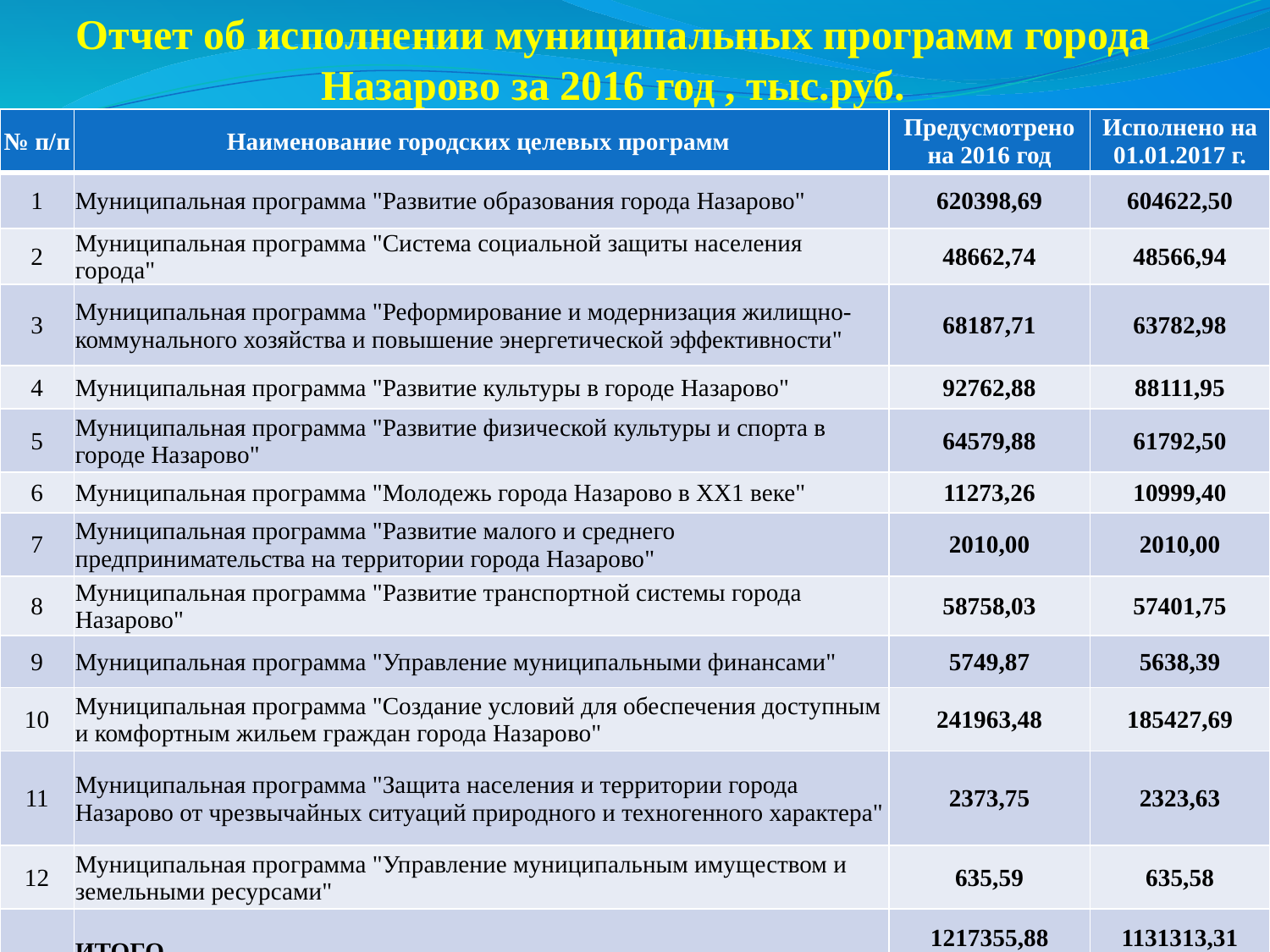

# Отчет об исполнении муниципальных программ города Назарово за 2016 год , тыс.руб.
| № п/п | Наименование городских целевых программ | Предусмотрено на 2016 год | Исполнено на 01.01.2017 г. |
| --- | --- | --- | --- |
| 1 | Муниципальная программа "Развитие образования города Назарово" | 620398,69 | 604622,50 |
| 2 | Муниципальная программа "Система социальной защиты населения города" | 48662,74 | 48566,94 |
| 3 | Муниципальная программа "Реформирование и модернизация жилищно-коммунального хозяйства и повышение энергетической эффективности" | 68187,71 | 63782,98 |
| 4 | Муниципальная программа "Развитие культуры в городе Назарово" | 92762,88 | 88111,95 |
| 5 | Муниципальная программа "Развитие физической культуры и спорта в городе Назарово" | 64579,88 | 61792,50 |
| 6 | Муниципальная программа "Молодежь города Назарово в ХХ1 веке" | 11273,26 | 10999,40 |
| 7 | Муниципальная программа "Развитие малого и среднего предпринимательства на территории города Назарово" | 2010,00 | 2010,00 |
| 8 | Муниципальная программа "Развитие транспортной системы города Назарово" | 58758,03 | 57401,75 |
| 9 | Муниципальная программа "Управление муниципальными финансами" | 5749,87 | 5638,39 |
| 10 | Муниципальная программа "Создание условий для обеспечения доступным и комфортным жильем граждан города Назарово" | 241963,48 | 185427,69 |
| 11 | Муниципальная программа "Защита населения и территории города Назарово от чрезвычайных ситуаций природного и техногенного характера" | 2373,75 | 2323,63 |
| 12 | Муниципальная программа "Управление муниципальным имуществом и земельными ресурсами" | 635,59 | 635,58 |
|  | ИТОГО | 1217355,88 | 1131313,31 |